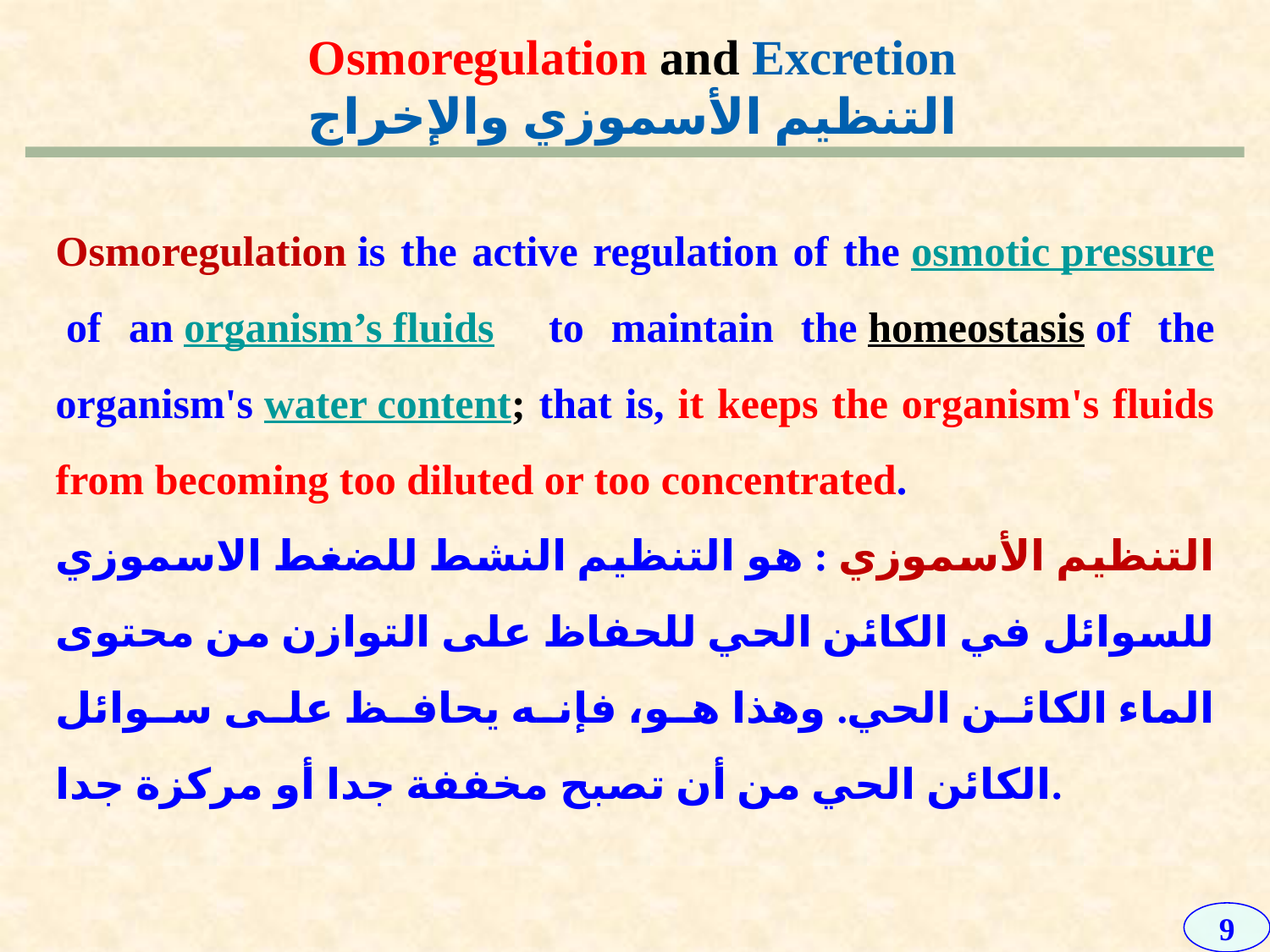

Osmoregulation and Excretion
التنظيم الأسموزي والإخراج

Osmoregulation is the active regulation of the osmotic pressure of an organism’s fluids  to maintain the homeostasis of the organism's water content; that is, it keeps the organism's fluids from becoming too diluted or too concentrated.
التنظيم الأسموزي : هو التنظيم النشط للضغط الاسموزي للسوائل في الكائن الحي للحفاظ على التوازن من محتوى الماء الكائن الحي. وهذا هو، فإنه يحافظ على سوائل الكائن الحي من أن تصبح مخففة جدا أو مركزة جدا.
9